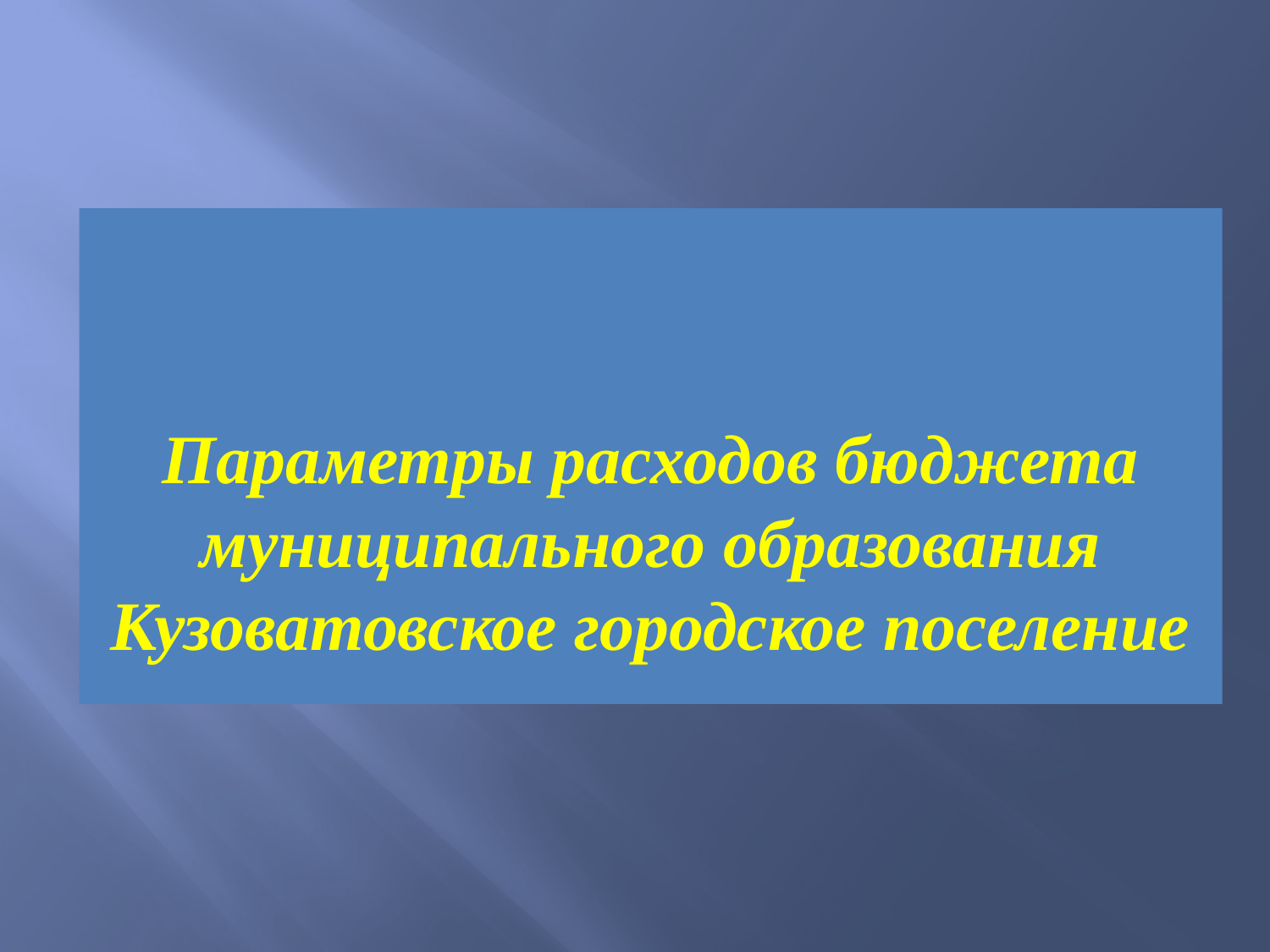

# Параметры расходов бюджета муниципального образования Кузоватовское городское поселение